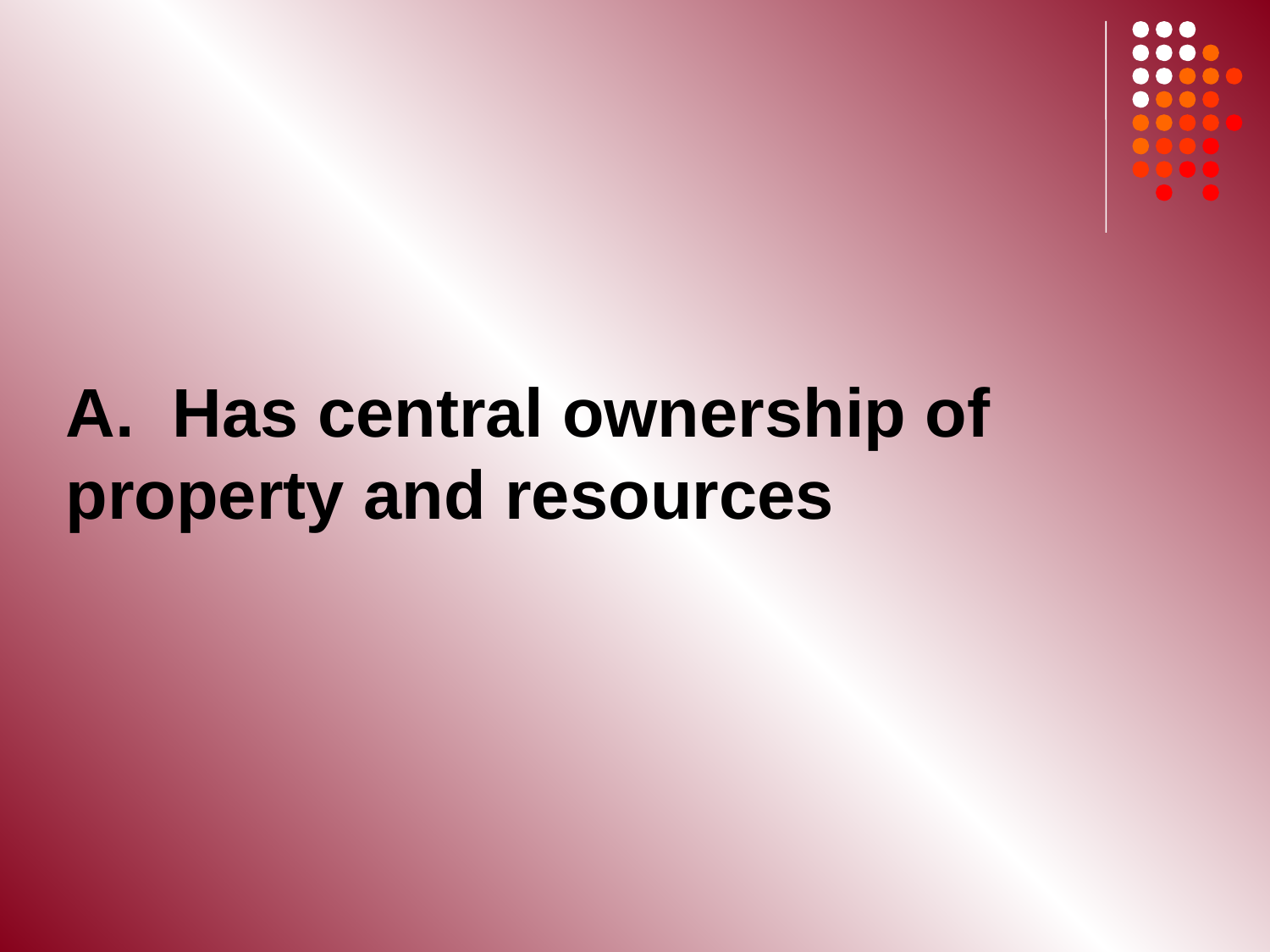

# A.  Has central ownership of 	property and resources